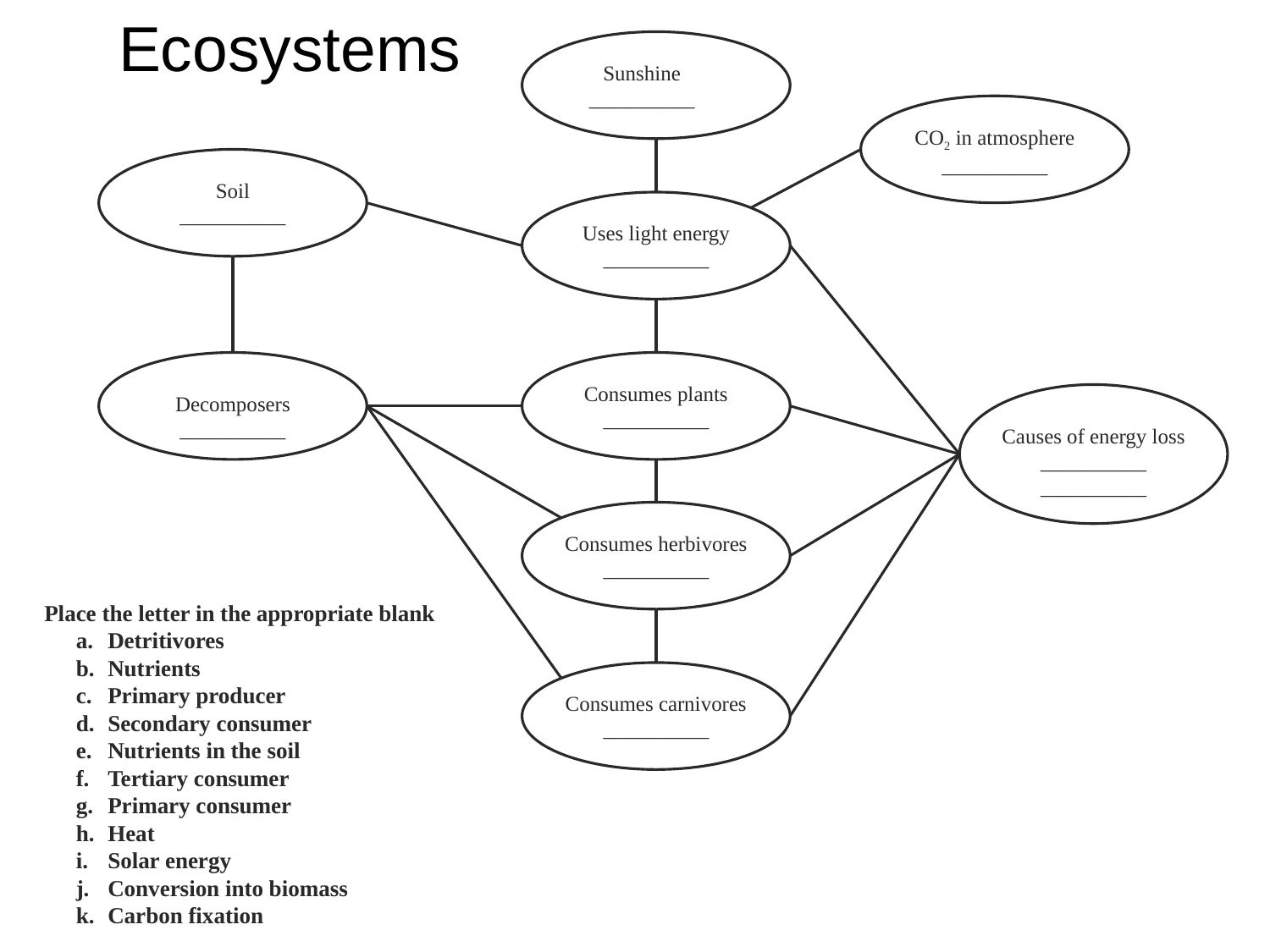

Ecosystems

Sunshine
__________

CO2 in atmosphere
__________

Soil
__________

Uses light energy
__________

Consumes plants
__________
Decomposers
__________

Causes of energy loss
__________
__________

Consumes herbivores
__________

Consumes carnivores
__________
	Place the letter in the appropriate blank
Detritivores
Nutrients
Primary producer
Secondary consumer
Nutrients in the soil
Tertiary consumer
Primary consumer
Heat
Solar energy
Conversion into biomass
Carbon fixation